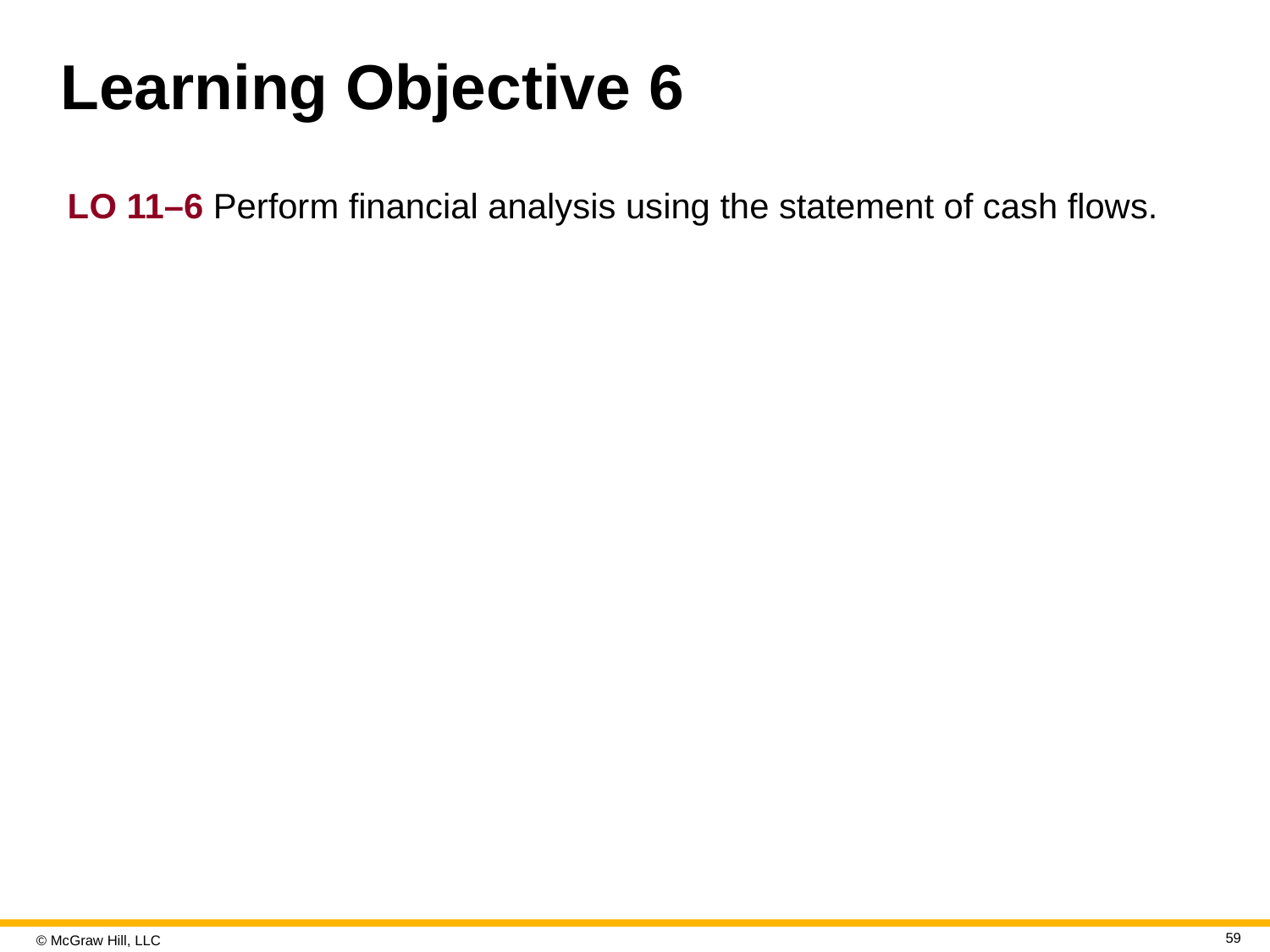

# Learning Objective 6
L O 11–6 Perform financial analysis using the statement of cash flows.
59